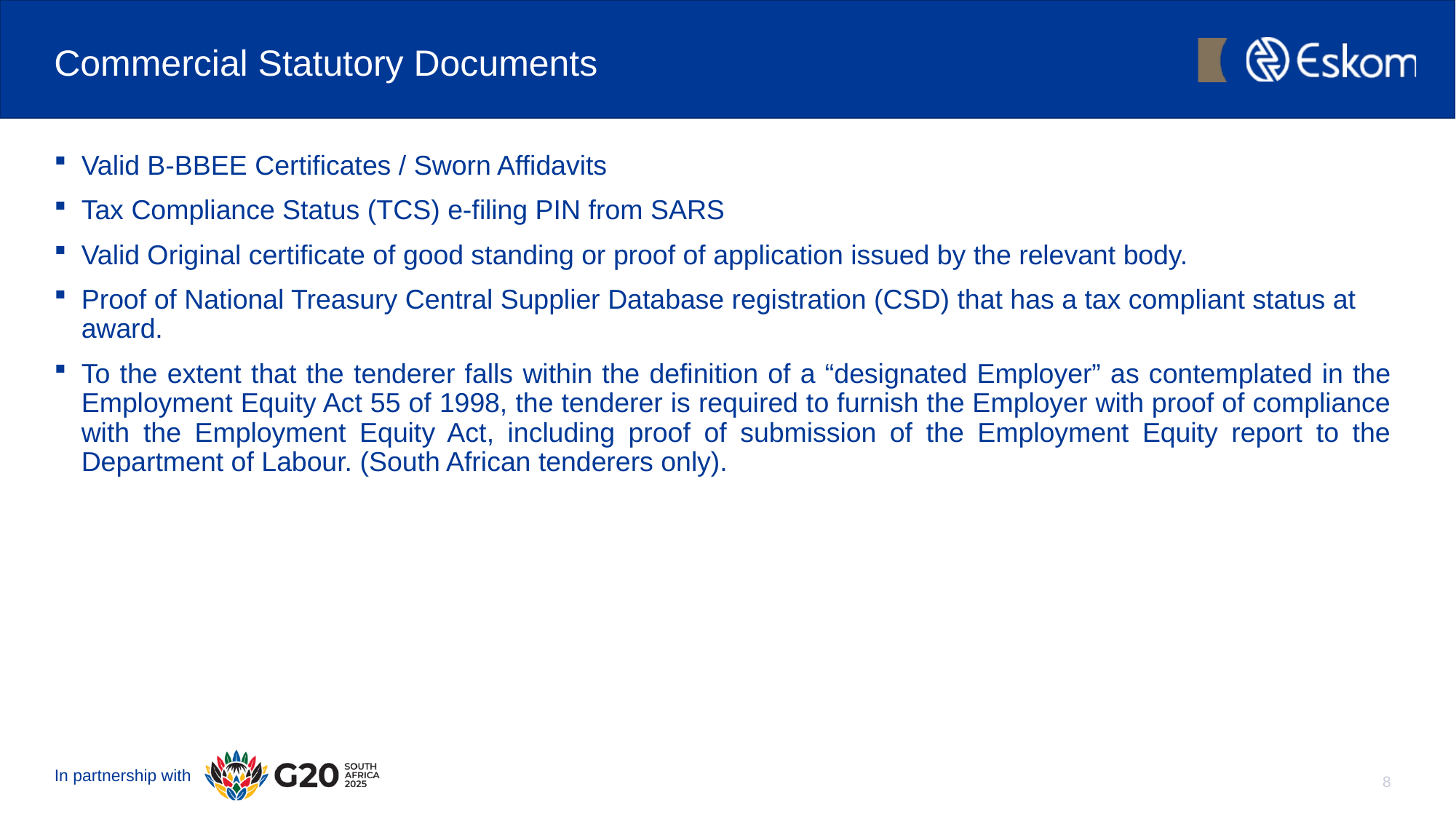

# Commercial Statutory Documents
Valid B-BBEE Certificates / Sworn Affidavits
Tax Compliance Status (TCS) e-filing PIN from SARS
Valid Original certificate of good standing or proof of application issued by the relevant body.
Proof of National Treasury Central Supplier Database registration (CSD) that has a tax compliant status at award.
To the extent that the tenderer falls within the definition of a “designated Employer” as contemplated in the Employment Equity Act 55 of 1998, the tenderer is required to furnish the Employer with proof of compliance with the Employment Equity Act, including proof of submission of the Employment Equity report to the Department of Labour. (South African tenderers only).

8